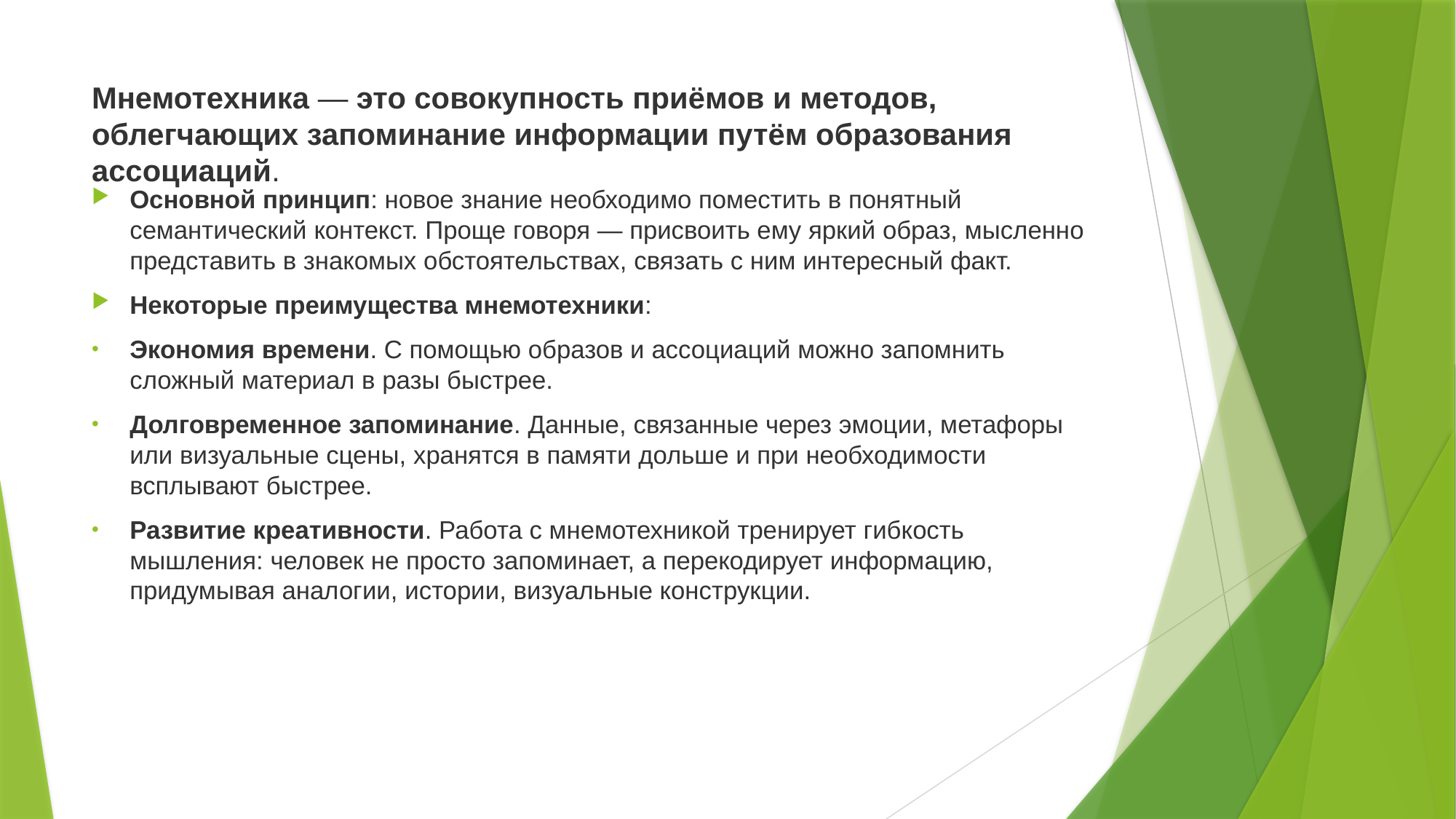

# Мнемотехника — это совокупность приёмов и методов, облегчающих запоминание информации путём образования ассоциаций.
Основной принцип: новое знание необходимо поместить в понятный семантический контекст. Проще говоря — присвоить ему яркий образ, мысленно представить в знакомых обстоятельствах, связать с ним интересный факт.
Некоторые преимущества мнемотехники:
Экономия времени. С помощью образов и ассоциаций можно запомнить сложный материал в разы быстрее.
Долговременное запоминание. Данные, связанные через эмоции, метафоры или визуальные сцены, хранятся в памяти дольше и при необходимости всплывают быстрее.
Развитие креативности. Работа с мнемотехникой тренирует гибкость мышления: человек не просто запоминает, а перекодирует информацию, придумывая аналогии, истории, визуальные конструкции.